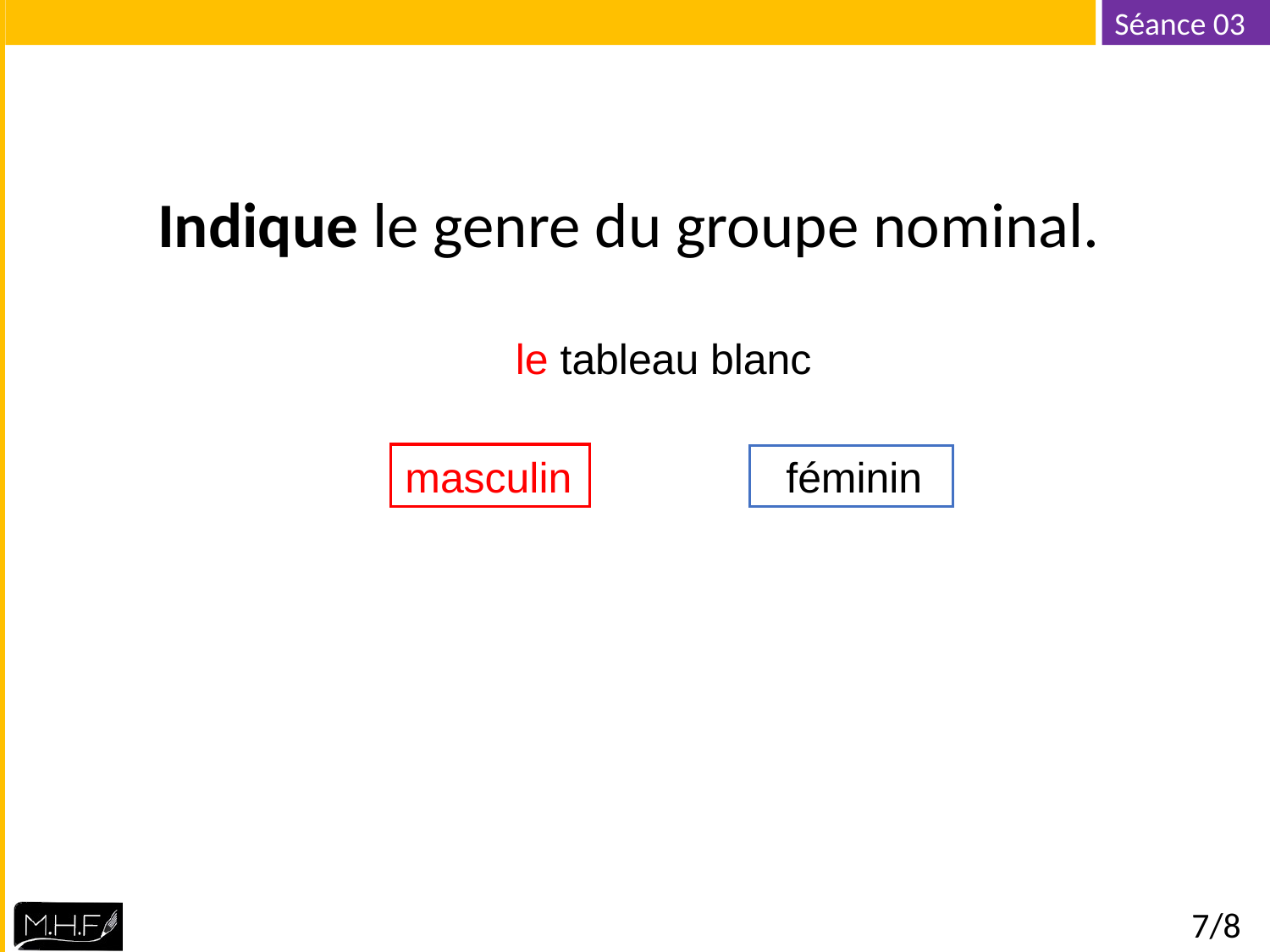

# Indique le genre du groupe nominal.
le tableau blanc

masculin		féminin

7/8